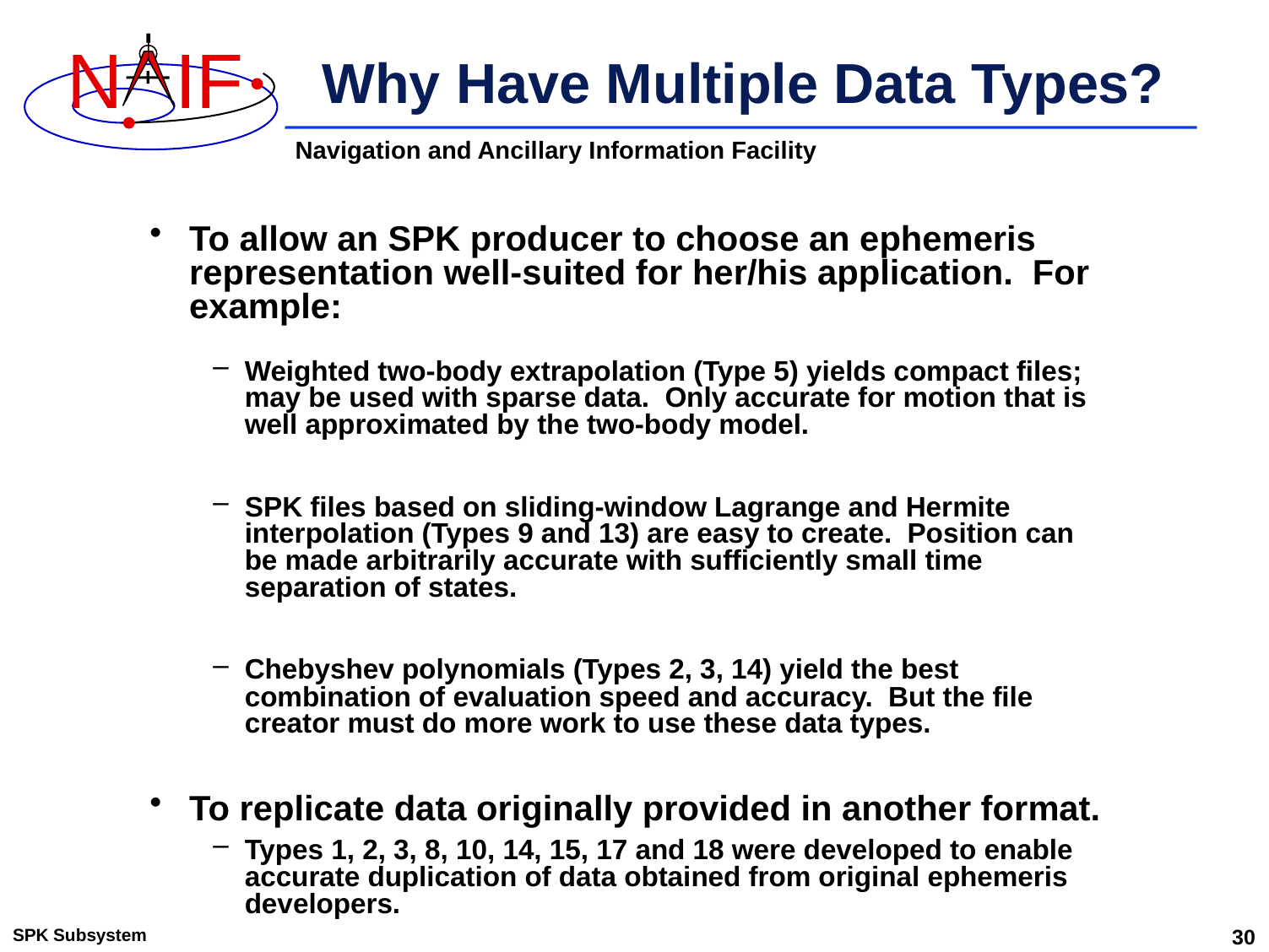

# Why Have Multiple Data Types?
To allow an SPK producer to choose an ephemeris representation well-suited for her/his application.  For example:

Weighted two-body extrapolation (Type 5) yields compact files; may be used with sparse data.  Only accurate for motion that is well approximated by the two-body model.

SPK files based on sliding-window Lagrange and Hermite interpolation (Types 9 and 13) are easy to create.  Position can be made arbitrarily accurate with sufficiently small time separation of states.

Chebyshev polynomials (Types 2, 3, 14) yield the best combination of evaluation speed and accuracy.  But the file creator must do more work to use these data types.

To replicate data originally provided in another format.
Types 1, 2, 3, 8, 10, 14, 15, 17 and 18 were developed to enable accurate duplication of data obtained from original ephemeris developers.

SPK Subsystem
30